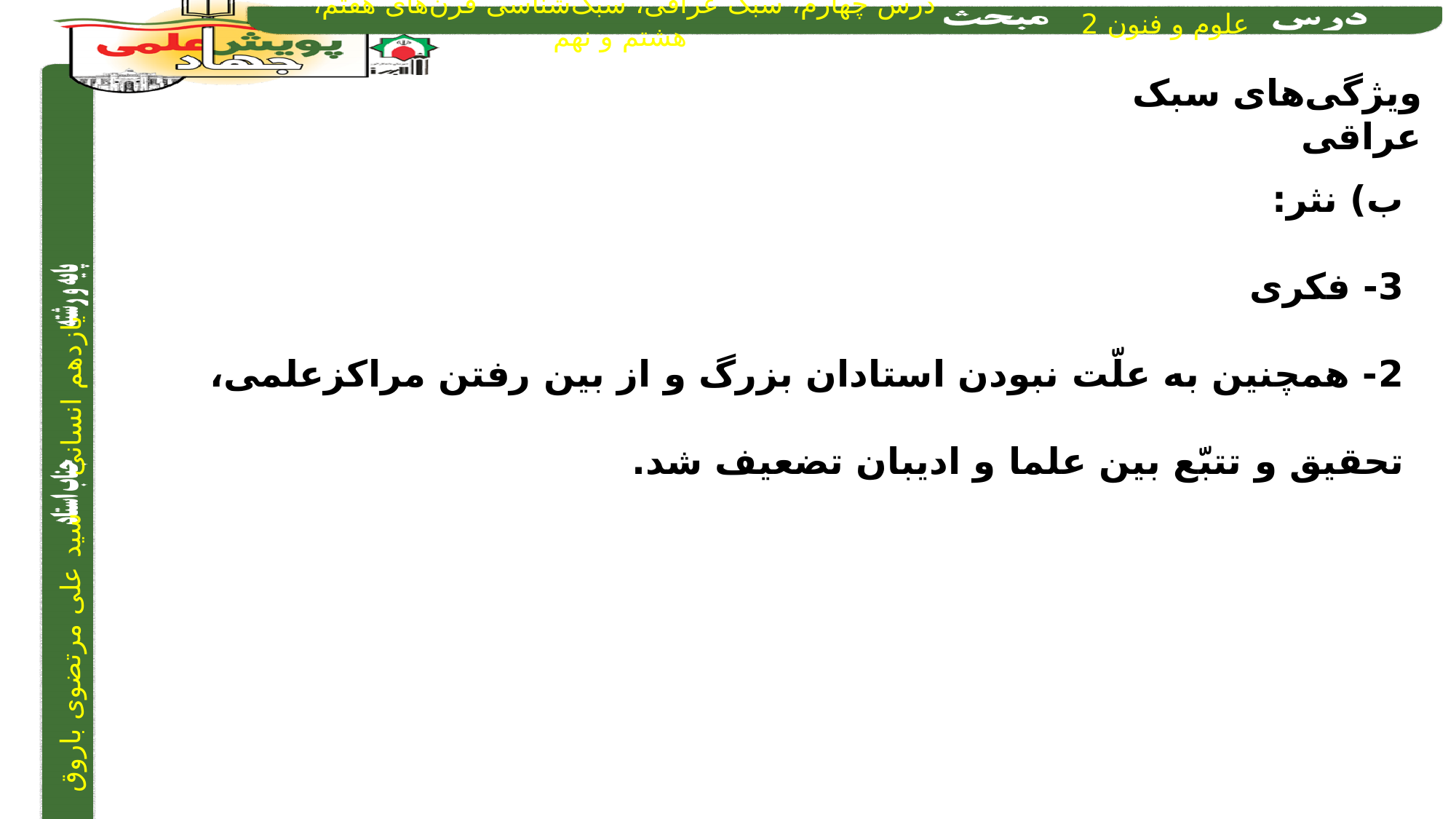

ویژگی‌های سبک عراقی
ب) نثر:
3- فکری
2- همچنین به علّت نبودن استادان بزرگ و از بین رفتن مراکزعلمی، تحقیق و تتبّع بین علما و ادیبان تضعیف شد.